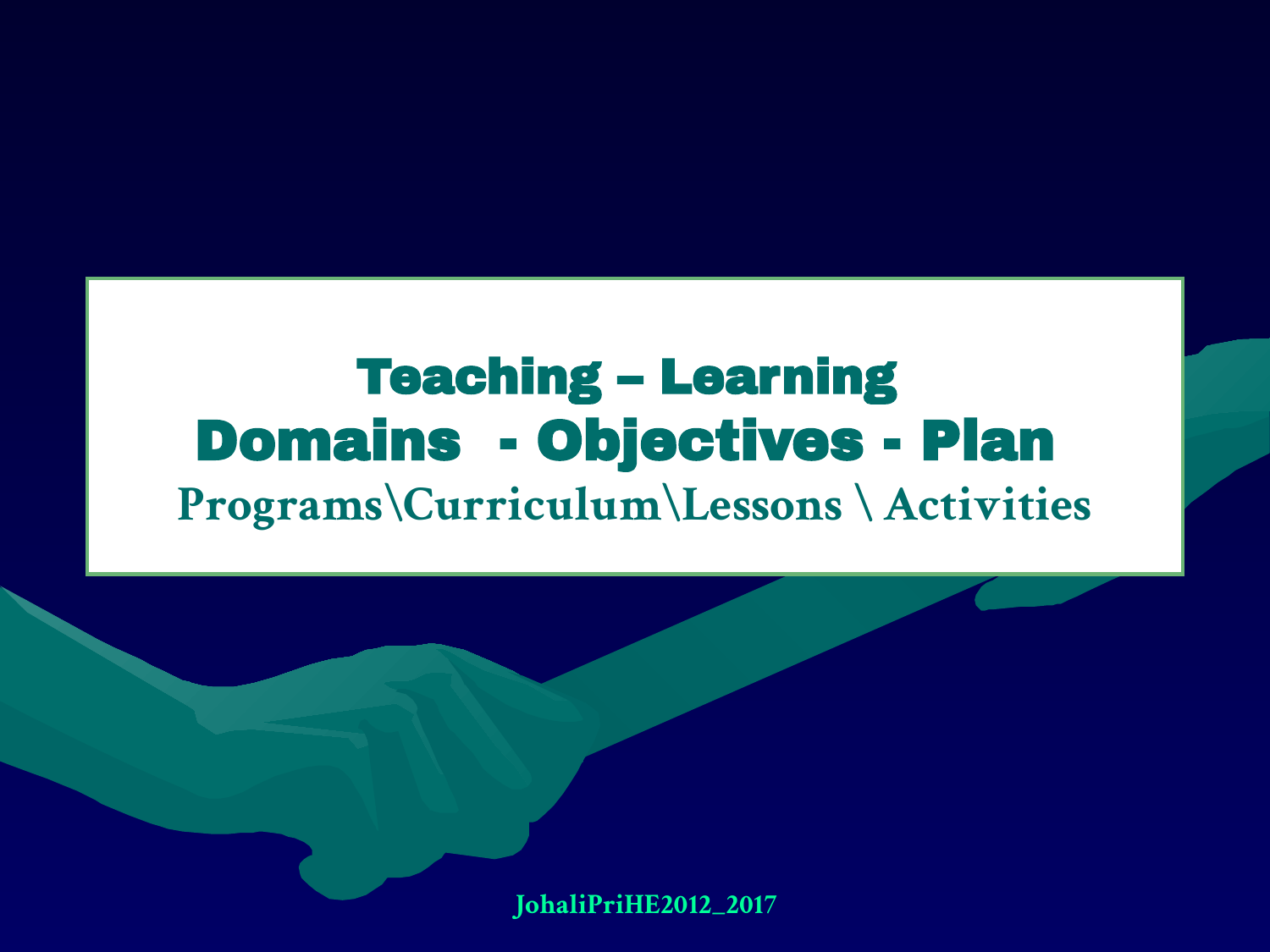

# Teaching – Learning Domains  - Objectives - Plan Programs\Curriculum\Lessons \ Activities
JohaliPriHE2012_2017